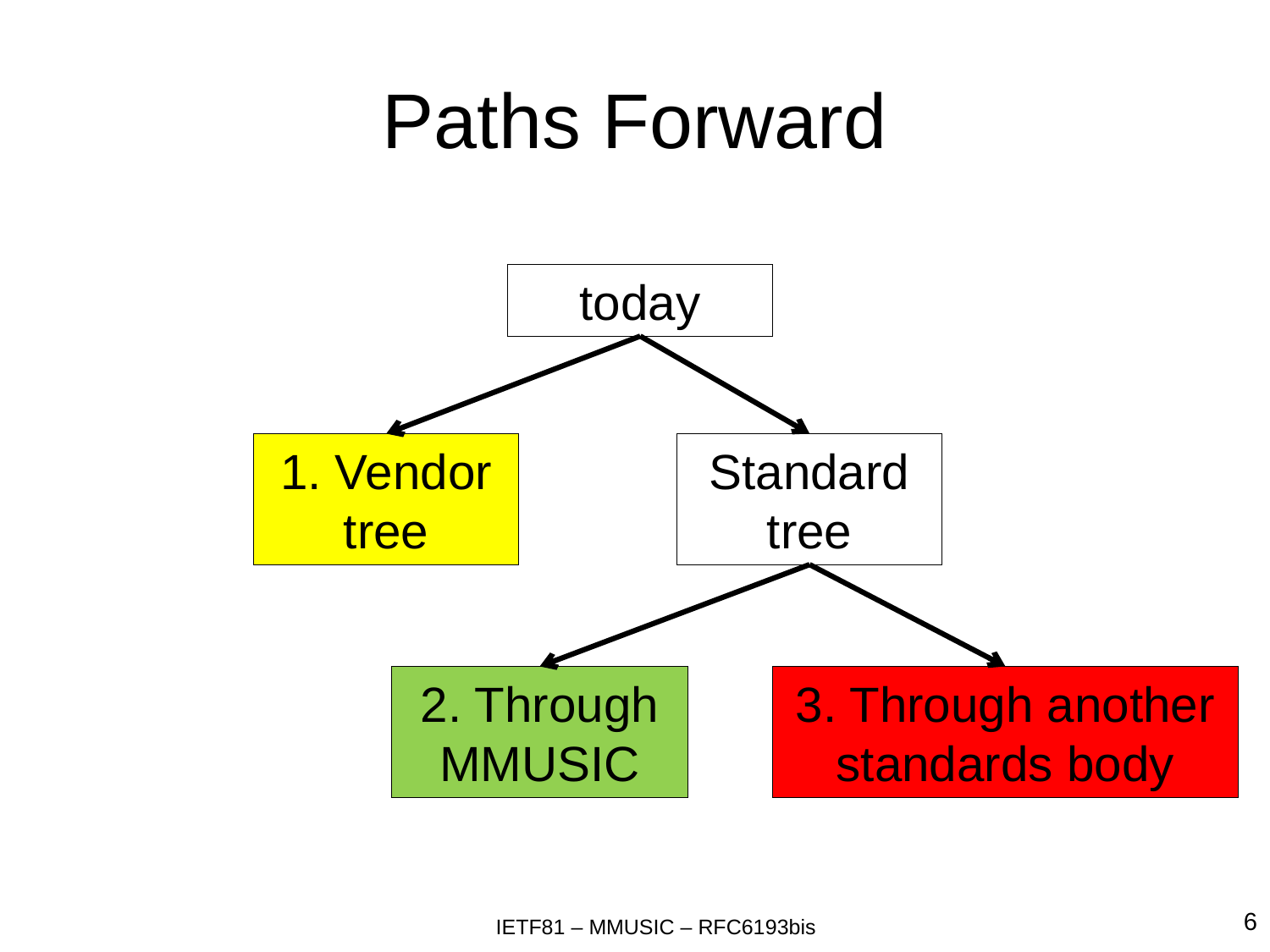

# Paths Forward
today
1. Vendor tree
Standard tree
2. Through MMUSIC
3. Through another standards body
6
IETF81 – MMUSIC – RFC6193bis